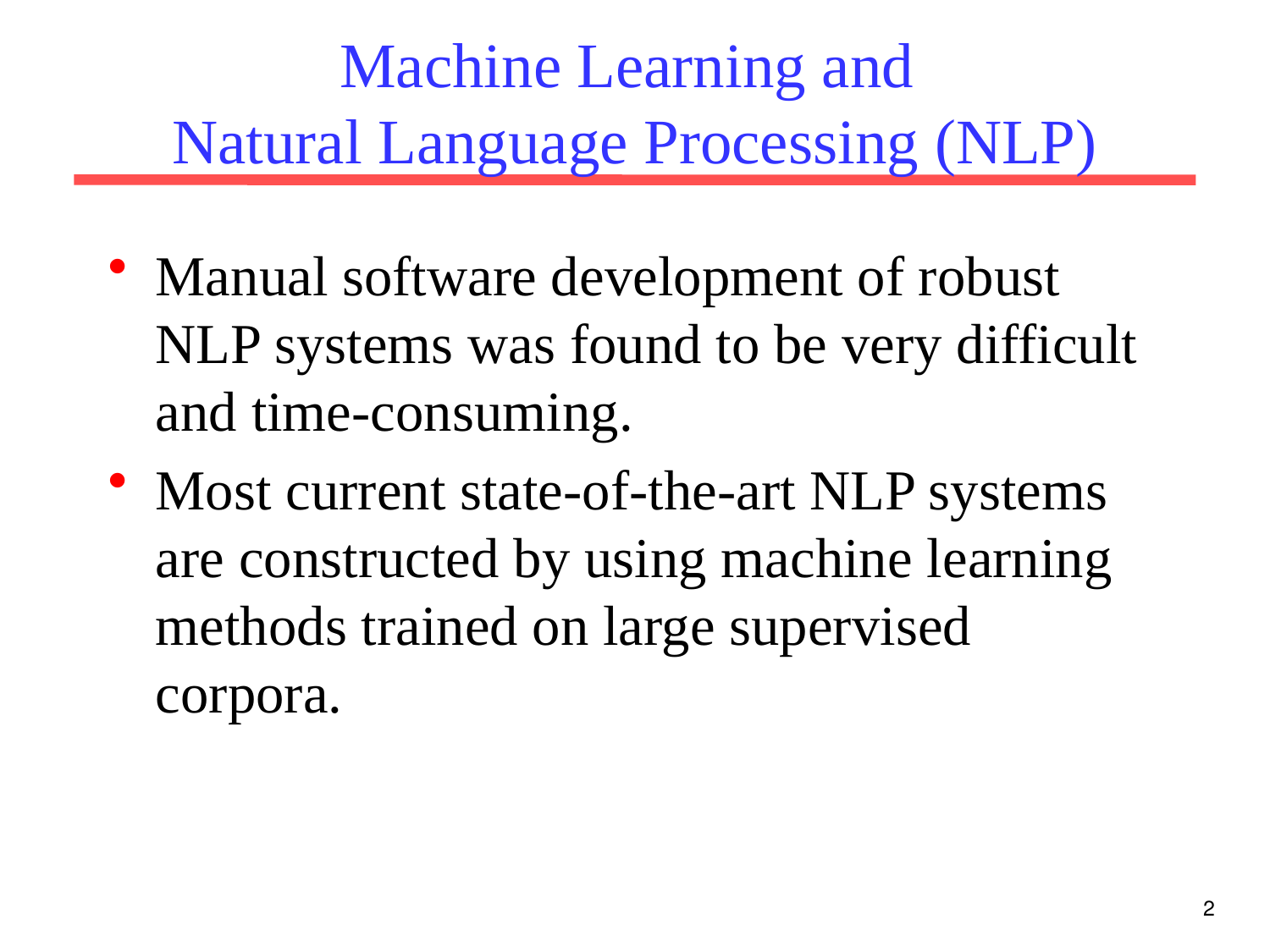

# Machine Learning and Natural Language Processing (NLP)
Manual software development of robust NLP systems was found to be very difficult and time-consuming.
Most current state-of-the-art NLP systems are constructed by using machine learning methods trained on large supervised corpora.
2